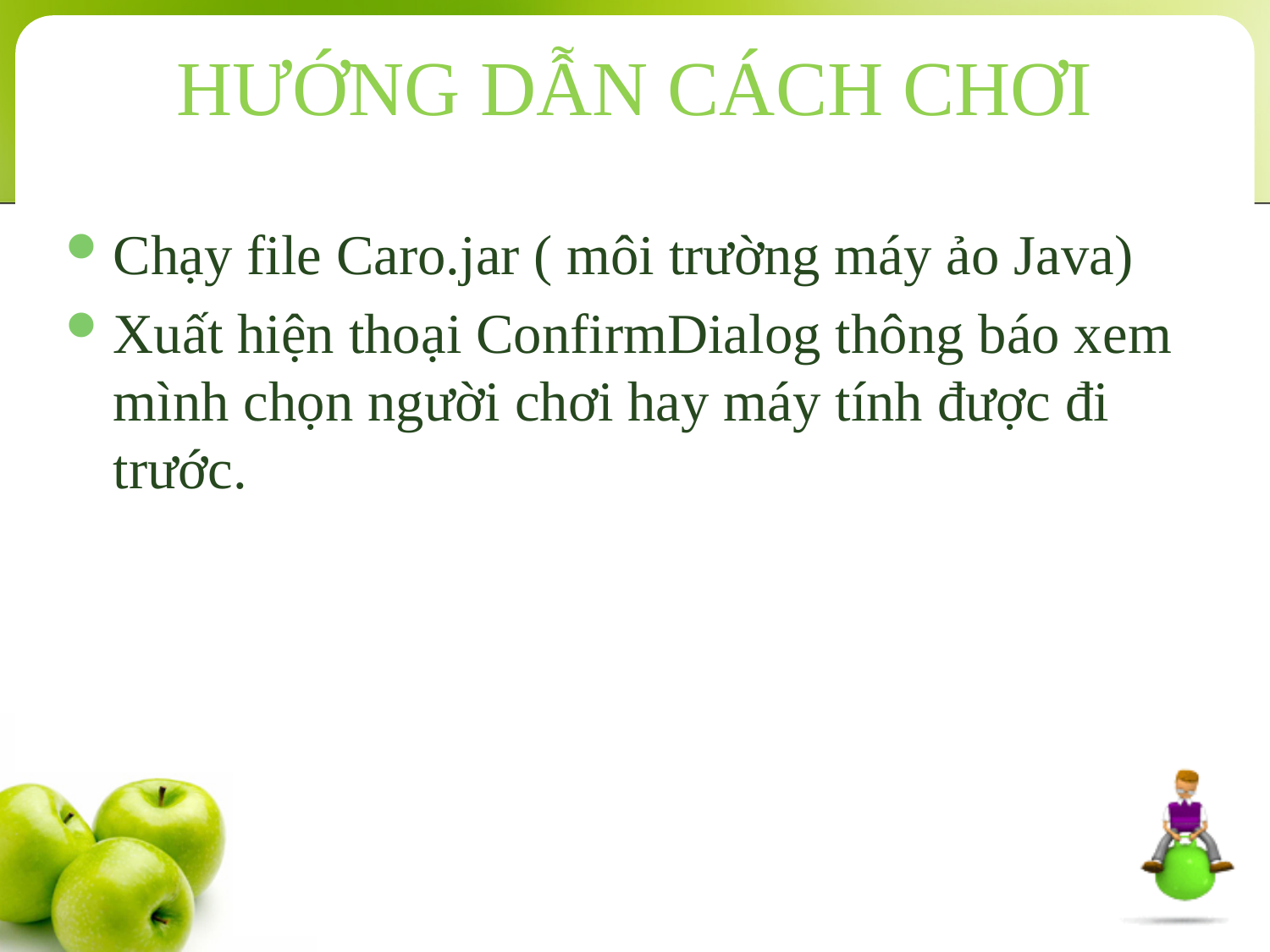

# HƯỚNG DẪN CÁCH CHƠI
Chạy file Caro.jar ( môi trường máy ảo Java)
Xuất hiện thoại ConfirmDialog thông báo xem mình chọn người chơi hay máy tính được đi trước.